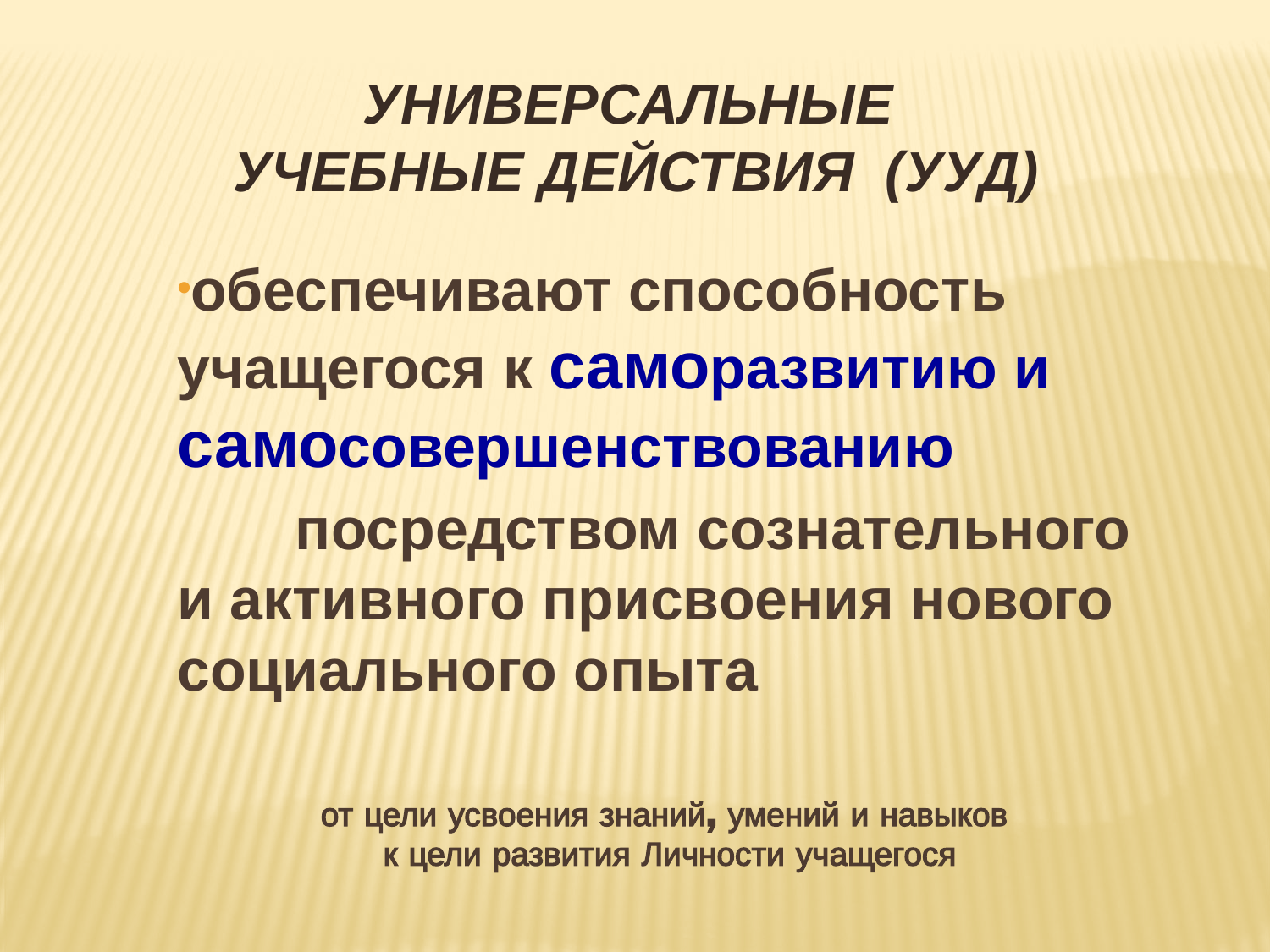

Универсальные
учебные действия  (УУД)
обеспечивают способность учащегося к саморазвитию и самосовершенствованию
	посредством сознательного и активного присвоения нового социального опыта

от цели усвоения знаний, умений и навыков
к цели развития Личности учащегося